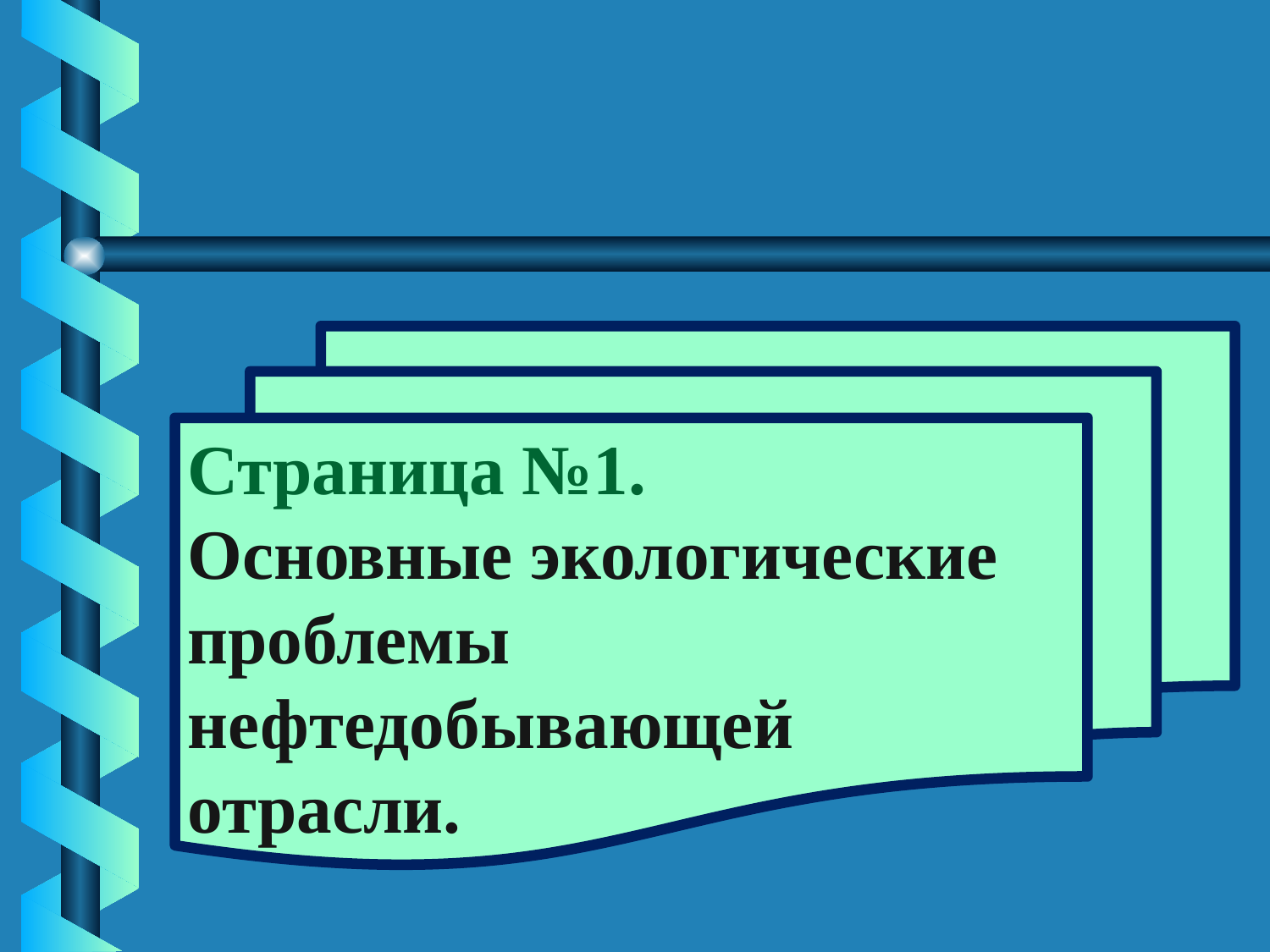

Страница №1.
Основные экологические проблемы нефтедобывающей отрасли.